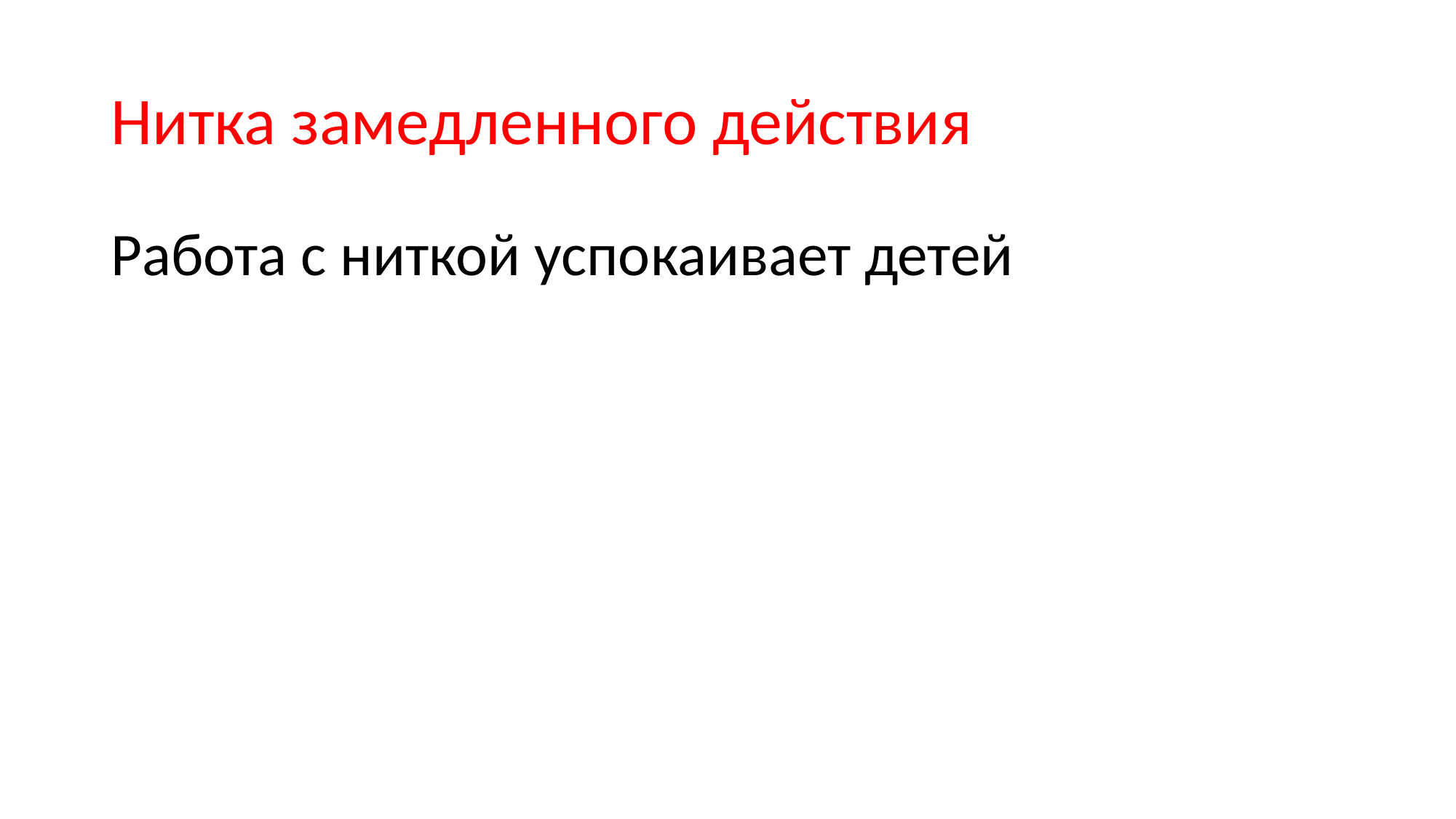

# Нитка замедленного действия
Работа с ниткой успокаивает детей